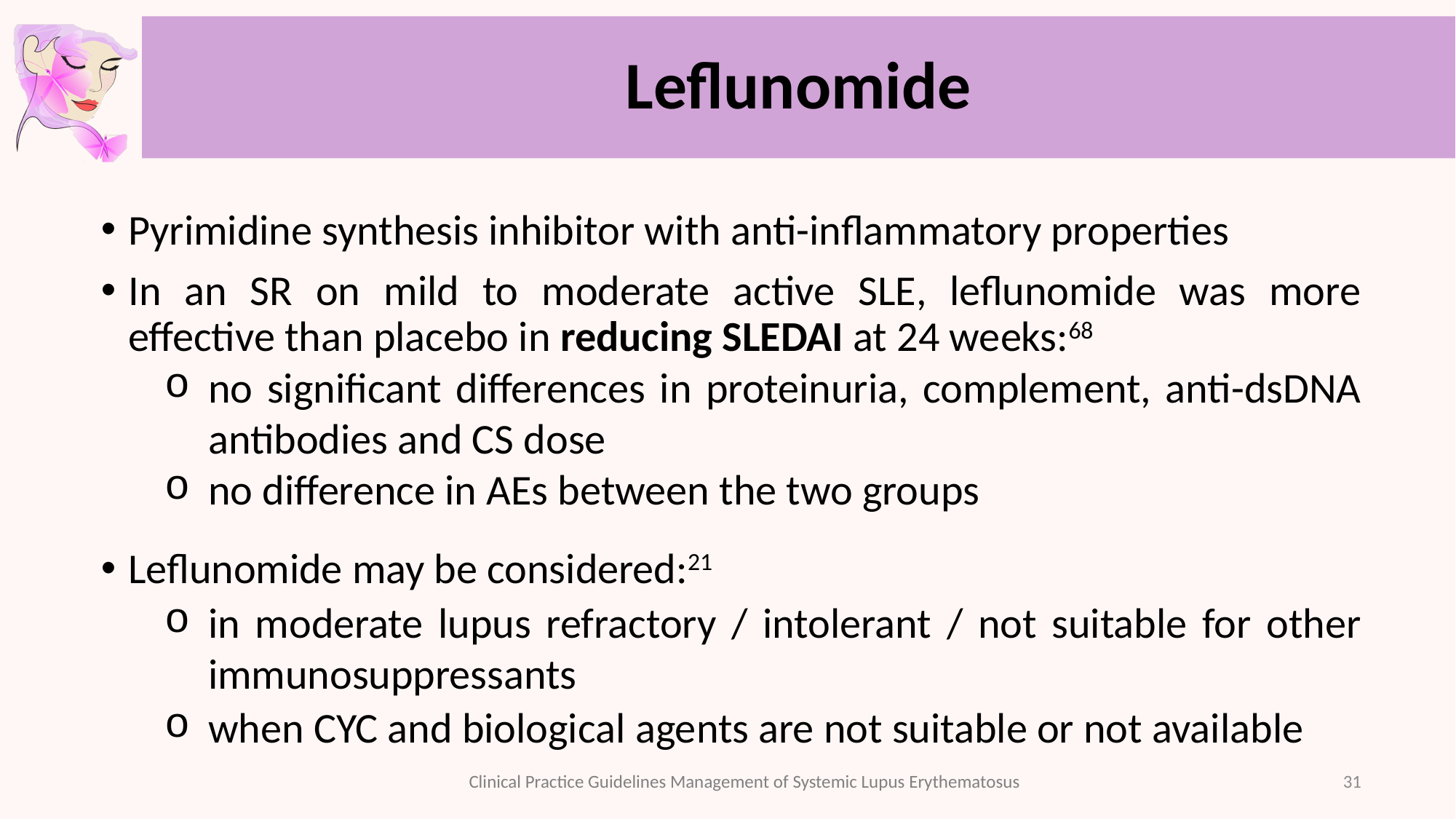

# Leflunomide
Pyrimidine synthesis inhibitor with anti-inflammatory properties
In an SR on mild to moderate active SLE, leflunomide was more effective than placebo in reducing SLEDAI at 24 weeks:68
no significant differences in proteinuria, complement, anti-dsDNA antibodies and CS dose
no difference in AEs between the two groups
Leflunomide may be considered:21
in moderate lupus refractory / intolerant / not suitable for other immunosuppressants
when CYC and biological agents are not suitable or not available
31